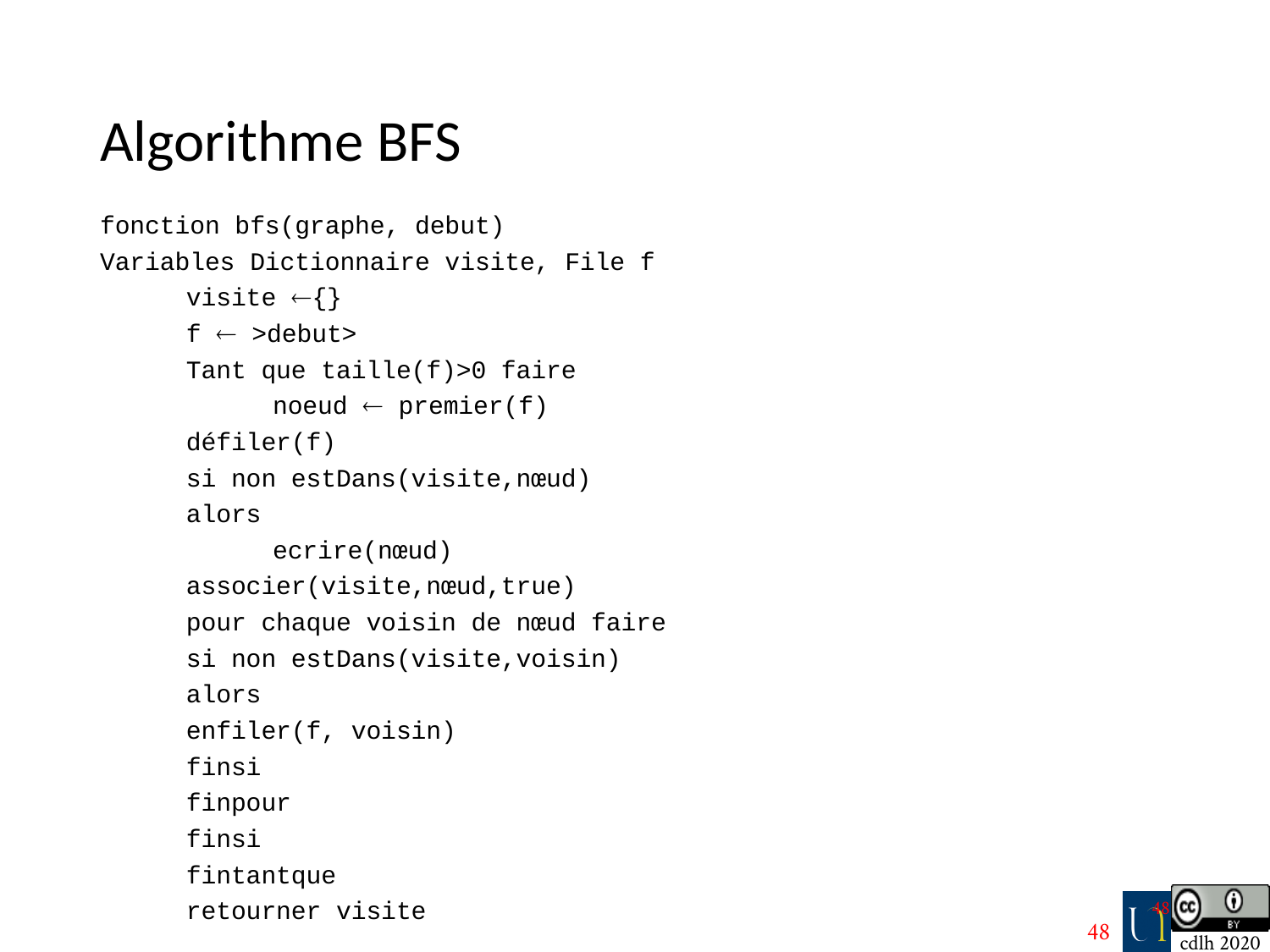

# Algorithme BFS
fonction bfs(graphe, debut)
Variables Dictionnaire visite, File f
    	visite ←{}
	f ← >debut>
	Tant que taille(f)>0 faire
        	noeud ← premier(f)
		défiler(f)
		si non estDans(visite,nœud)
		alors
        		ecrire(nœud)
			associer(visite,nœud,true)
			pour chaque voisin de nœud faire
				si non estDans(visite,voisin)
				alors
					enfiler(f, voisin)
				finsi
			finpour
		finsi
	fintantque
    	retourner visite
48